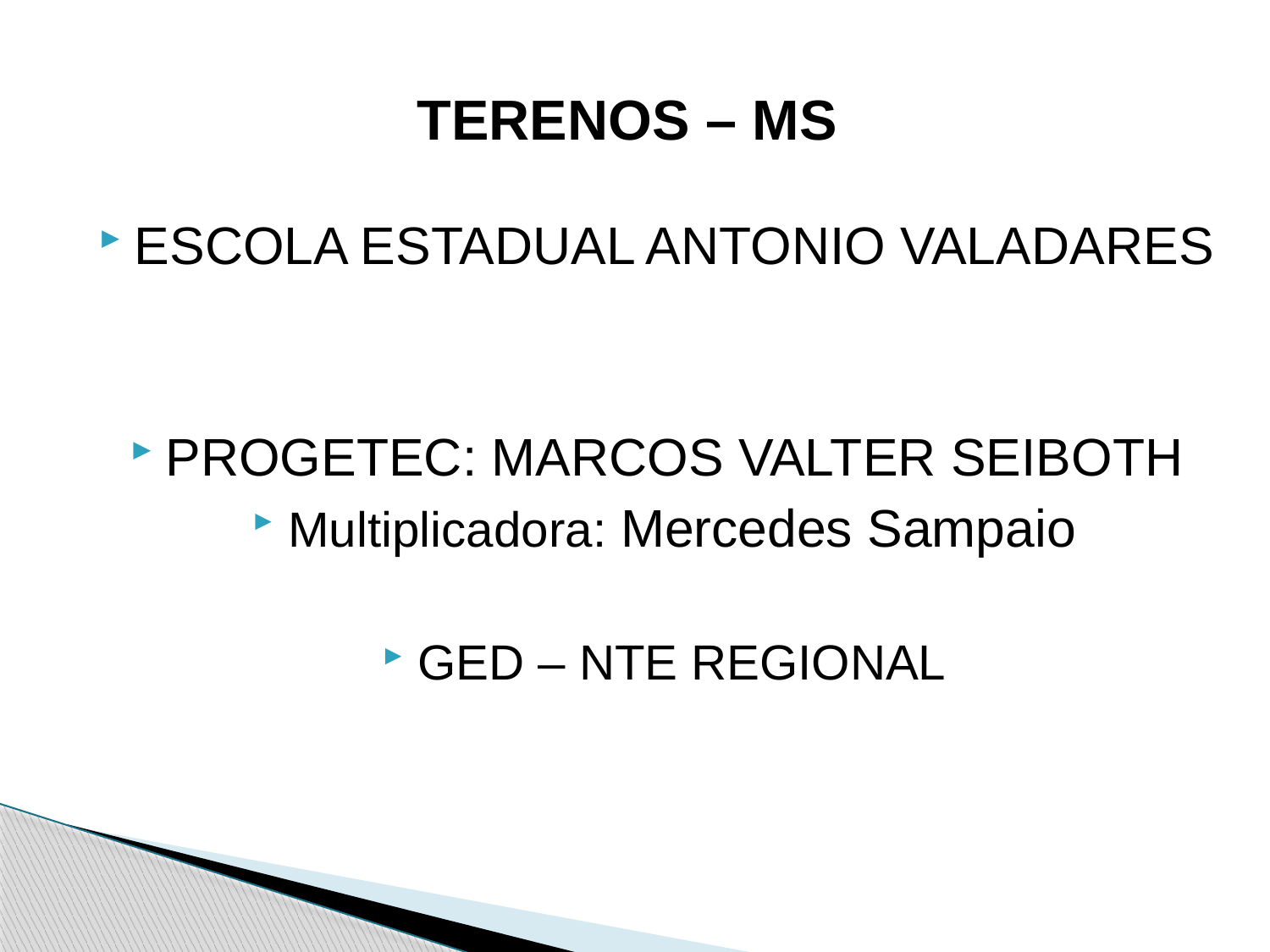

# TERENOS – MS
ESCOLA ESTADUAL ANTONIO VALADARES

PROGETEC: MARCOS VALTER SEIBOTH
Multiplicadora: Mercedes Sampaio

GED – NTE REGIONAL